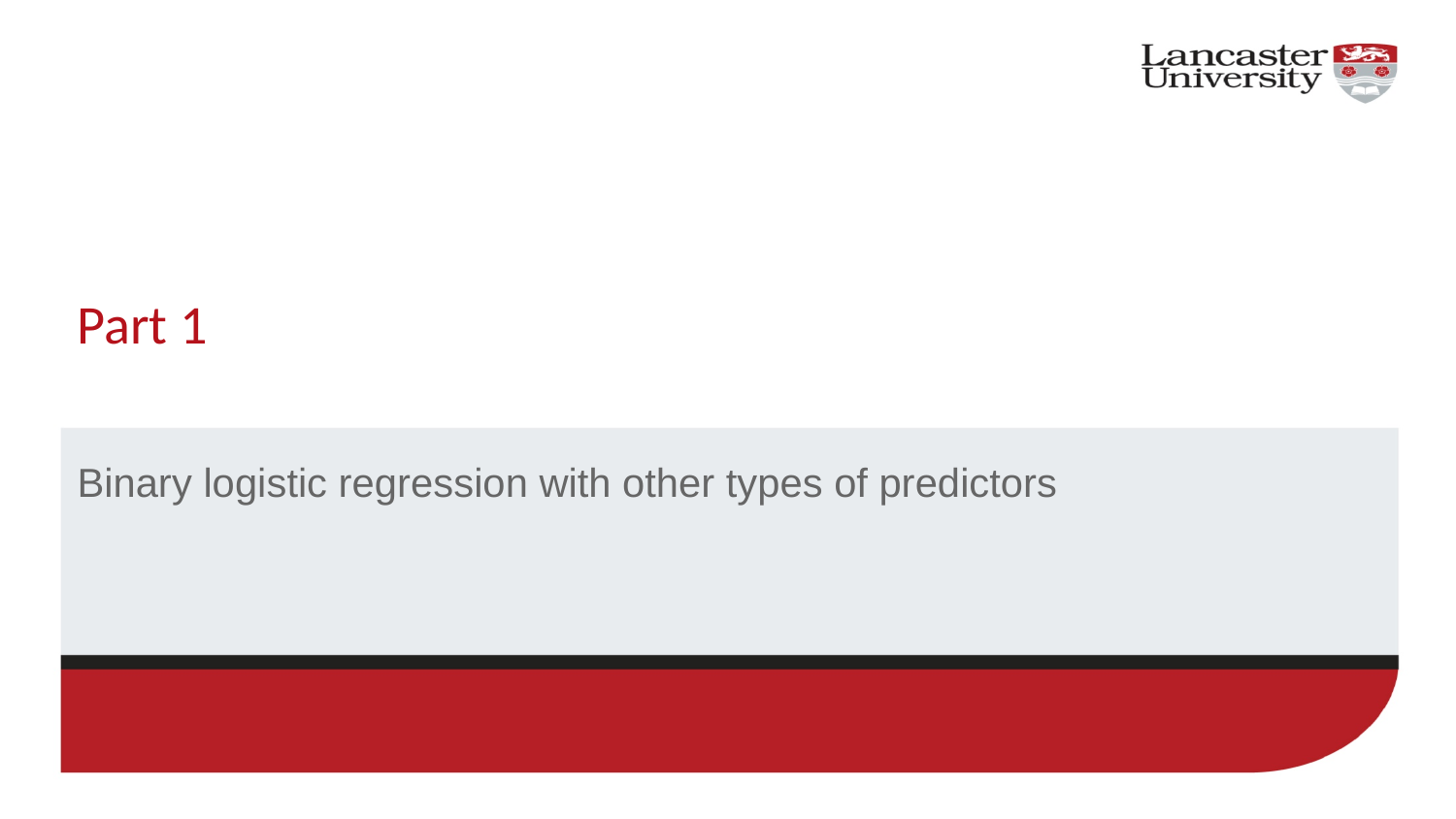

# Part 1
Binary logistic regression with other types of predictors